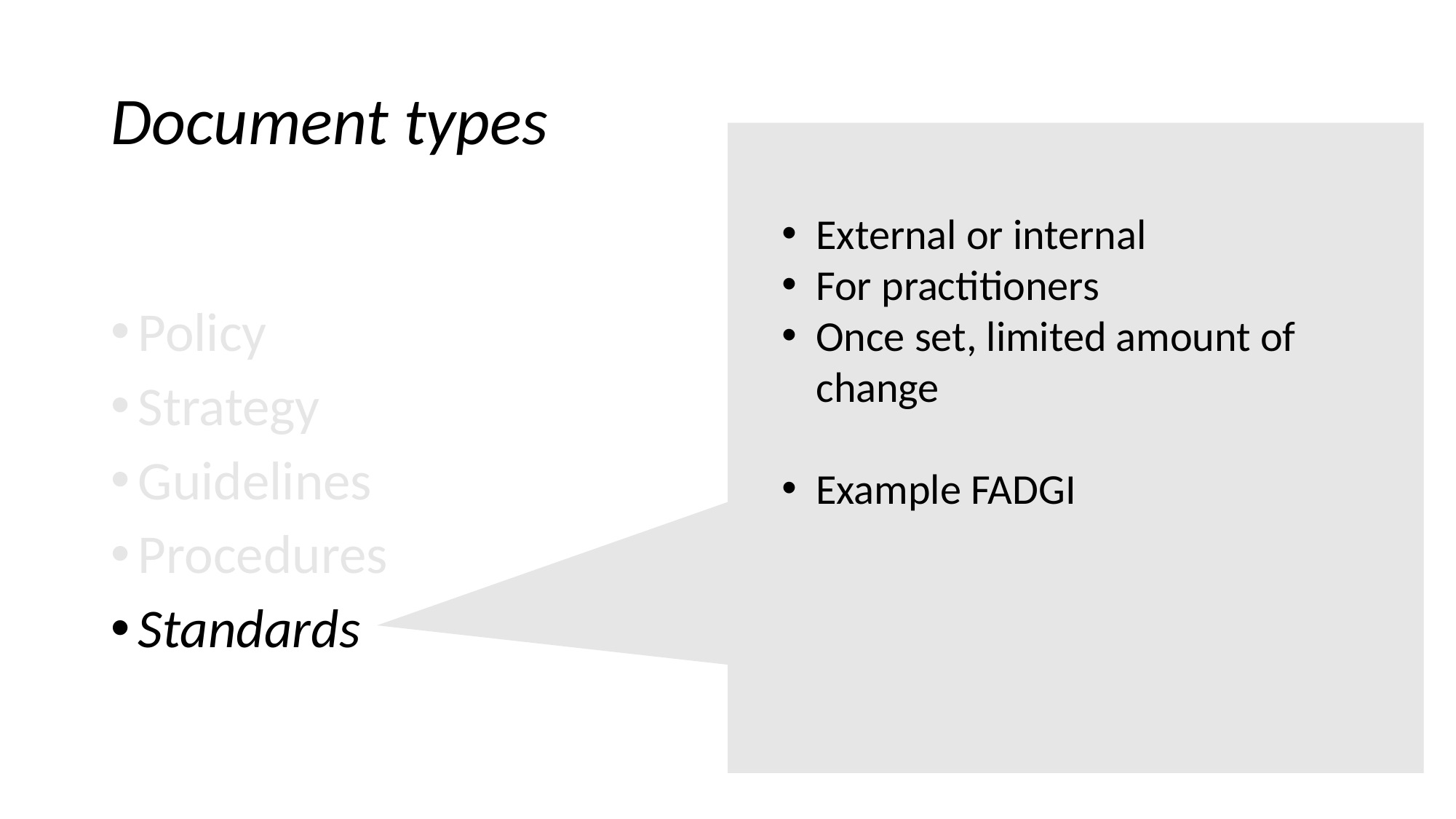

# Document types

External or internal
For practitioners
Once set, limited amount of change

Example FADGI

Policy
Strategy
Guidelines
Procedures
Standards